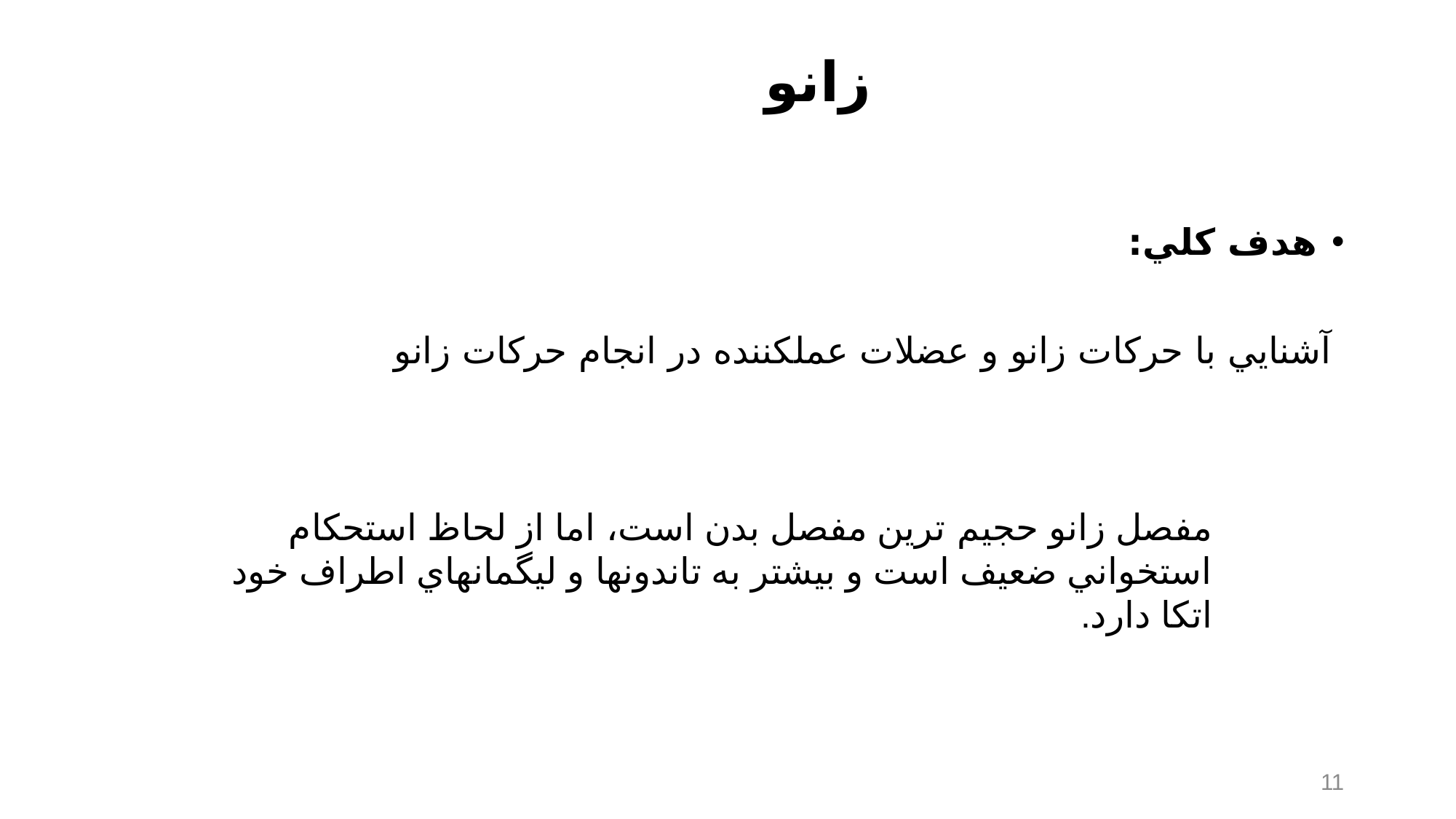

# زانو
هدف كلي:

 آشنايي با حركات زانو و عضلات عمل‎كننده در انجام حركات زانو

مفصل زانو حجيم ترين مفصل بدن است، اما از لحاظ استحكام استخواني ضعيف است و بيشتر به تاندونها و ليگمانهاي اطراف خود اتكا دارد.
11